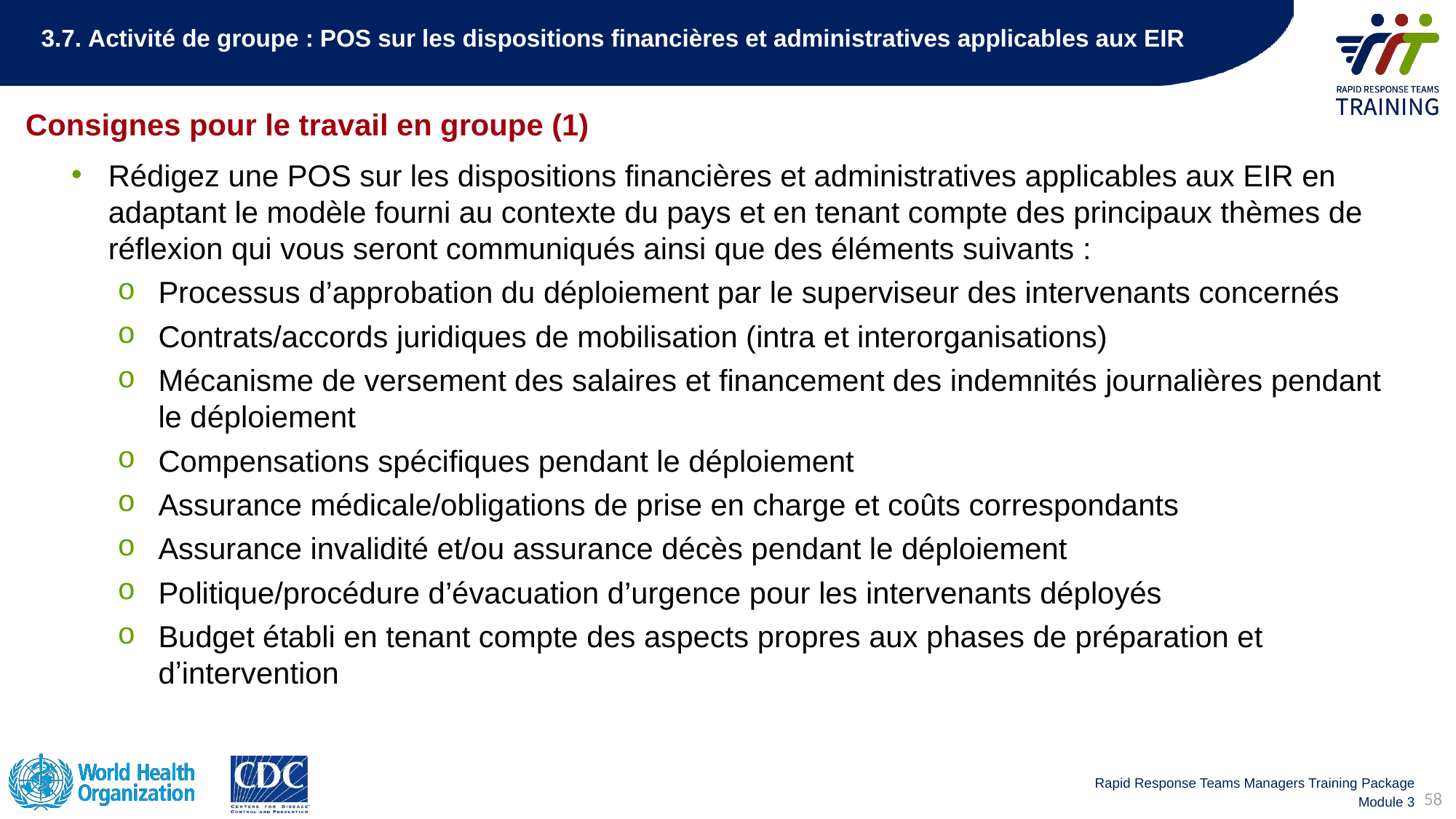

3.7. Activité de groupe : POS sur les dispositions financières et administratives applicables aux EIR
# Consignes pour le travail en groupe (1)
Rédigez une POS sur les dispositions financières et administratives applicables aux EIR en adaptant le modèle fourni au contexte du pays et en tenant compte des principaux thèmes de réflexion qui vous seront communiqués ainsi que des éléments suivants :
Processus d’approbation du déploiement par le superviseur des intervenants concernés
Contrats/accords juridiques de mobilisation (intra et interorganisations)
Mécanisme de versement des salaires et financement des indemnités journalières pendant le déploiement
Compensations spécifiques pendant le déploiement
Assurance médicale/obligations de prise en charge et coûts correspondants
Assurance invalidité et/ou assurance décès pendant le déploiement
Politique/procédure d’évacuation d’urgence pour les intervenants déployés
Budget établi en tenant compte des aspects propres aux phases de préparation et dʼintervention
58